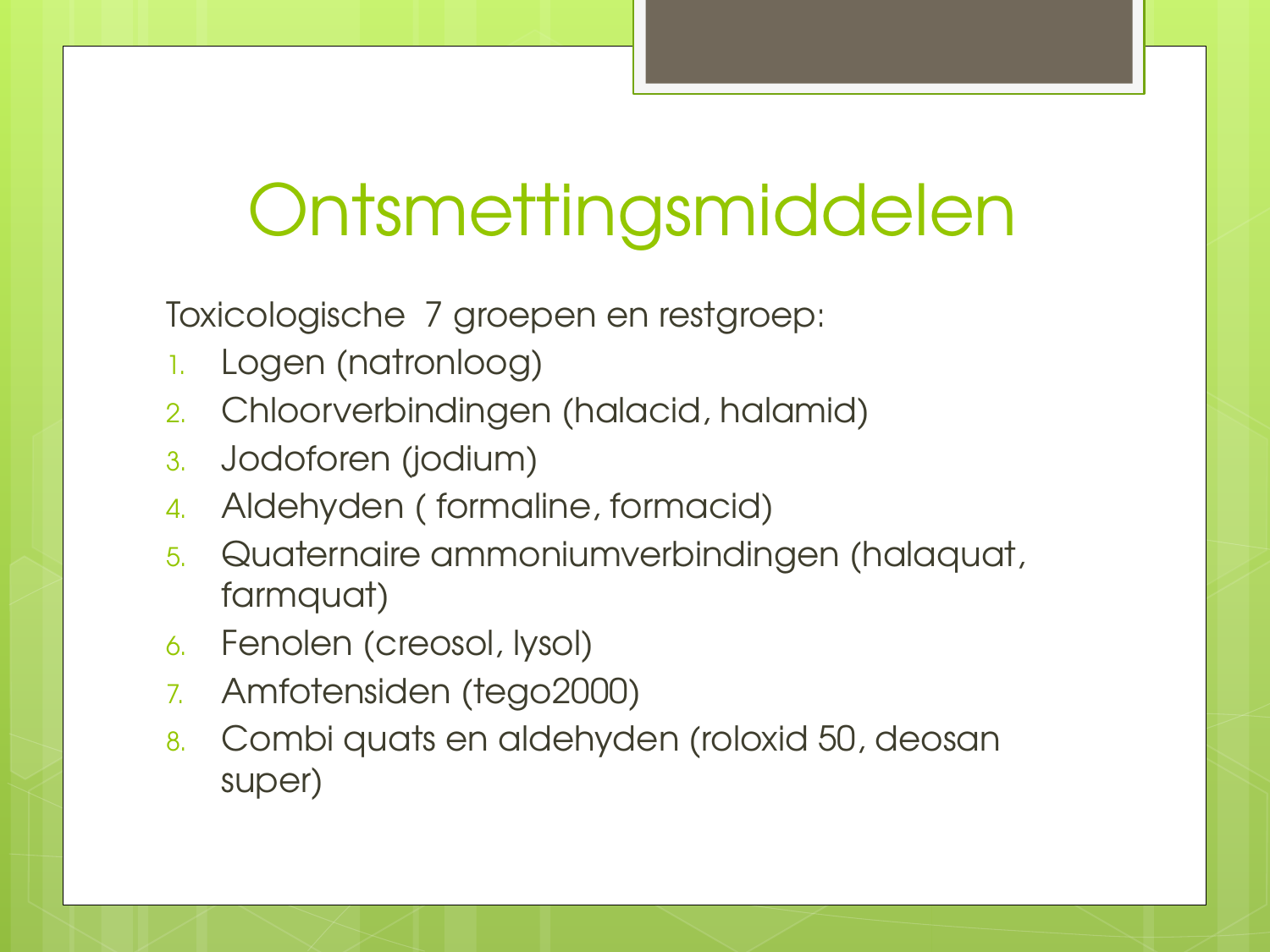

# Ontsmettingsmiddelen
Toxicologische  7 groepen en restgroep:
Logen (natronloog)
Chloorverbindingen (halacid, halamid)
Jodoforen (jodium)
Aldehyden ( formaline, formacid)
Quaternaire ammoniumverbindingen (halaquat, farmquat)
Fenolen (creosol, lysol)
Amfotensiden (tego2000)
Combi quats en aldehyden (roloxid 50, deosan super)